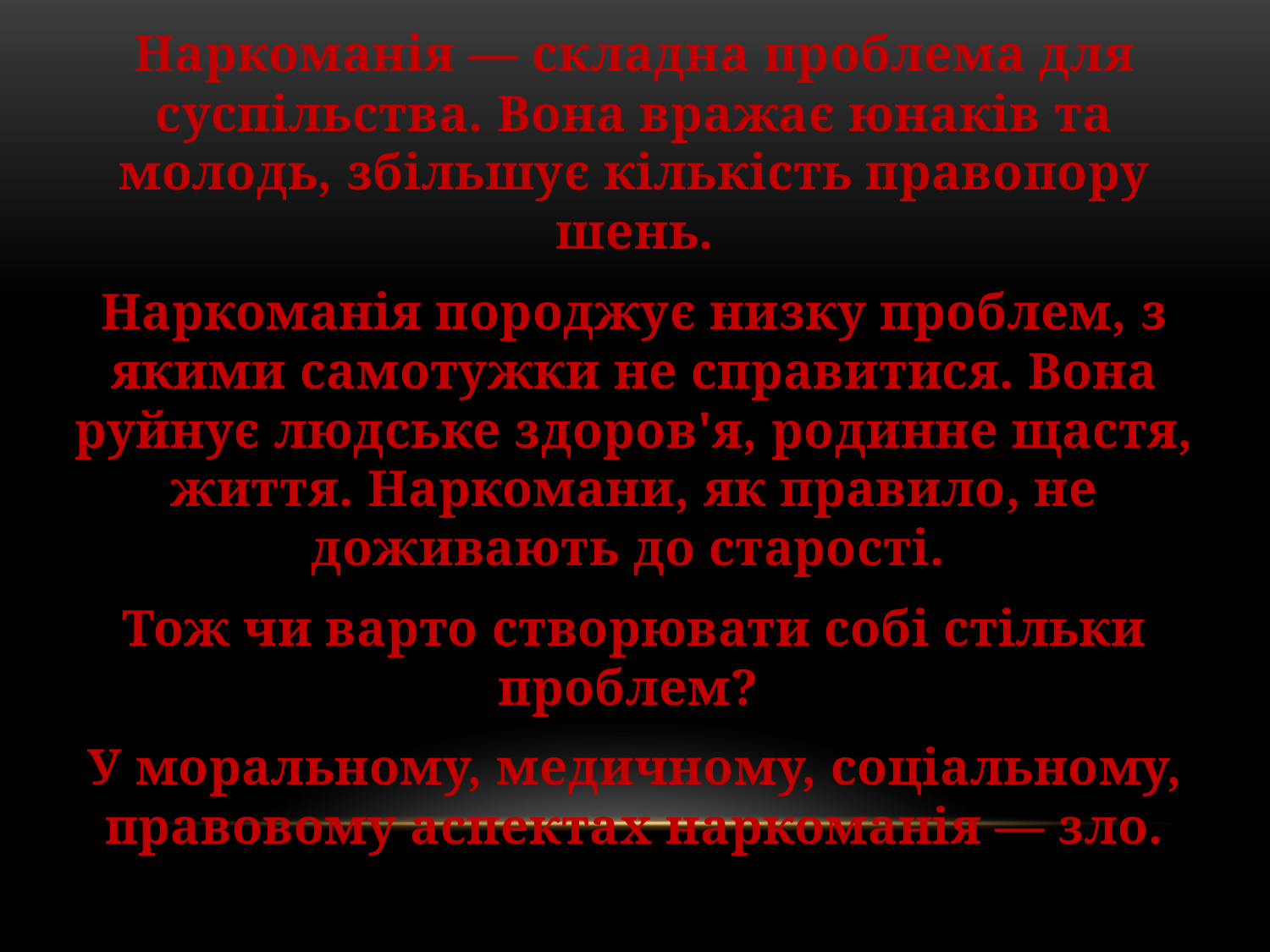

Наркоманія — складна проблема для суспільства. Вона вражає юнаків та молодь, збільшує кількість правопору­шень.
Наркоманія породжує низку проблем, з якими самотужки не справитися. Вона руйнує людське здоров'я, родинне щастя, життя. Наркомани, як правило, не доживають до старості.
Тож чи варто створювати собі стільки проблем?
У моральному, медично­му, соціальному, правовому аспектах наркоманія — зло.